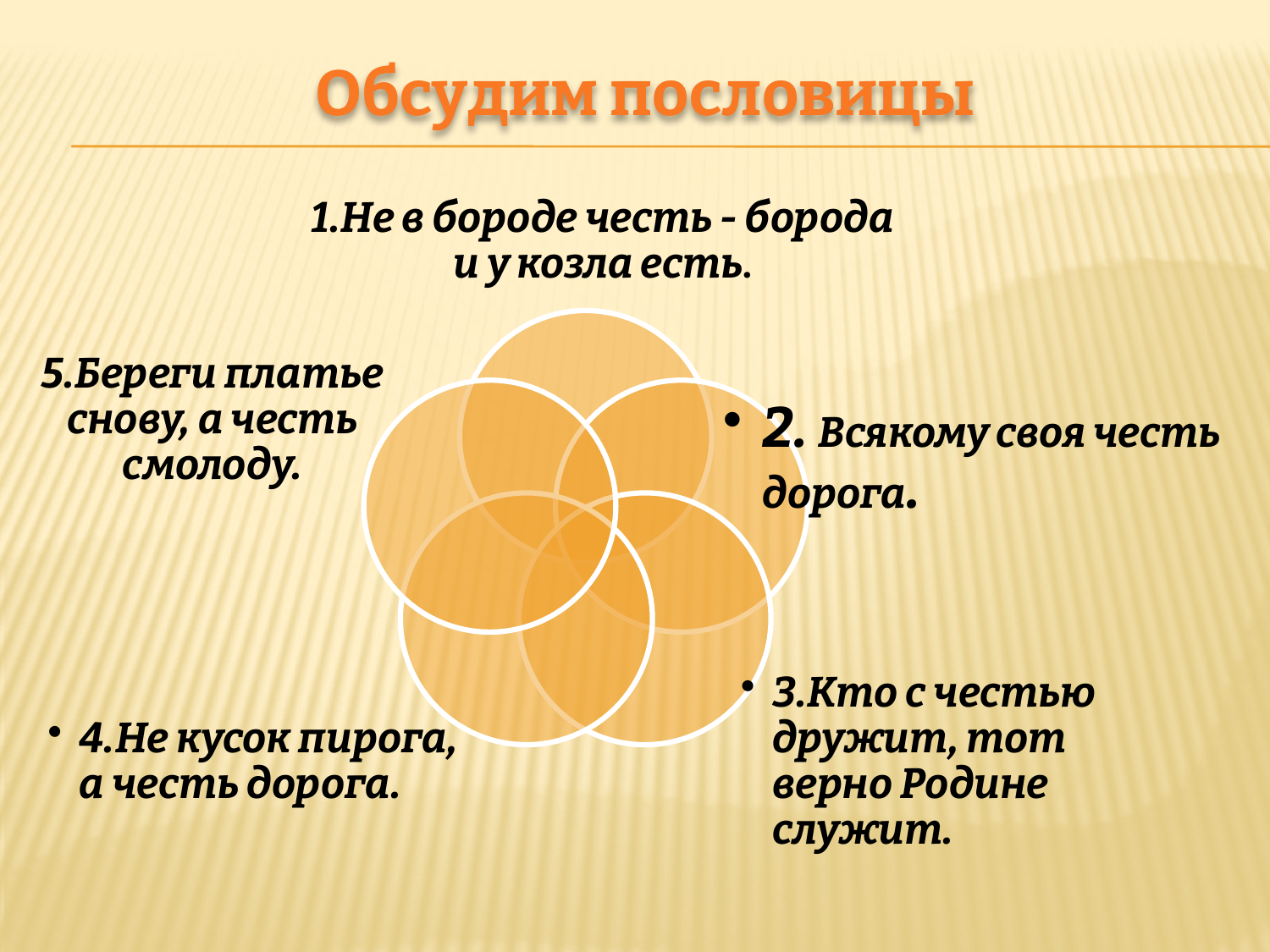

# Обсудим пословицы
1.Не в бороде честь - борода и у козла есть.

2. Всякому своя честь дорога.

3.Кто с честью дружит, тот верно Родине служит.

4.Не кусок пирога, а честь дорога.
5.Береги платье снову, а честь смолоду.